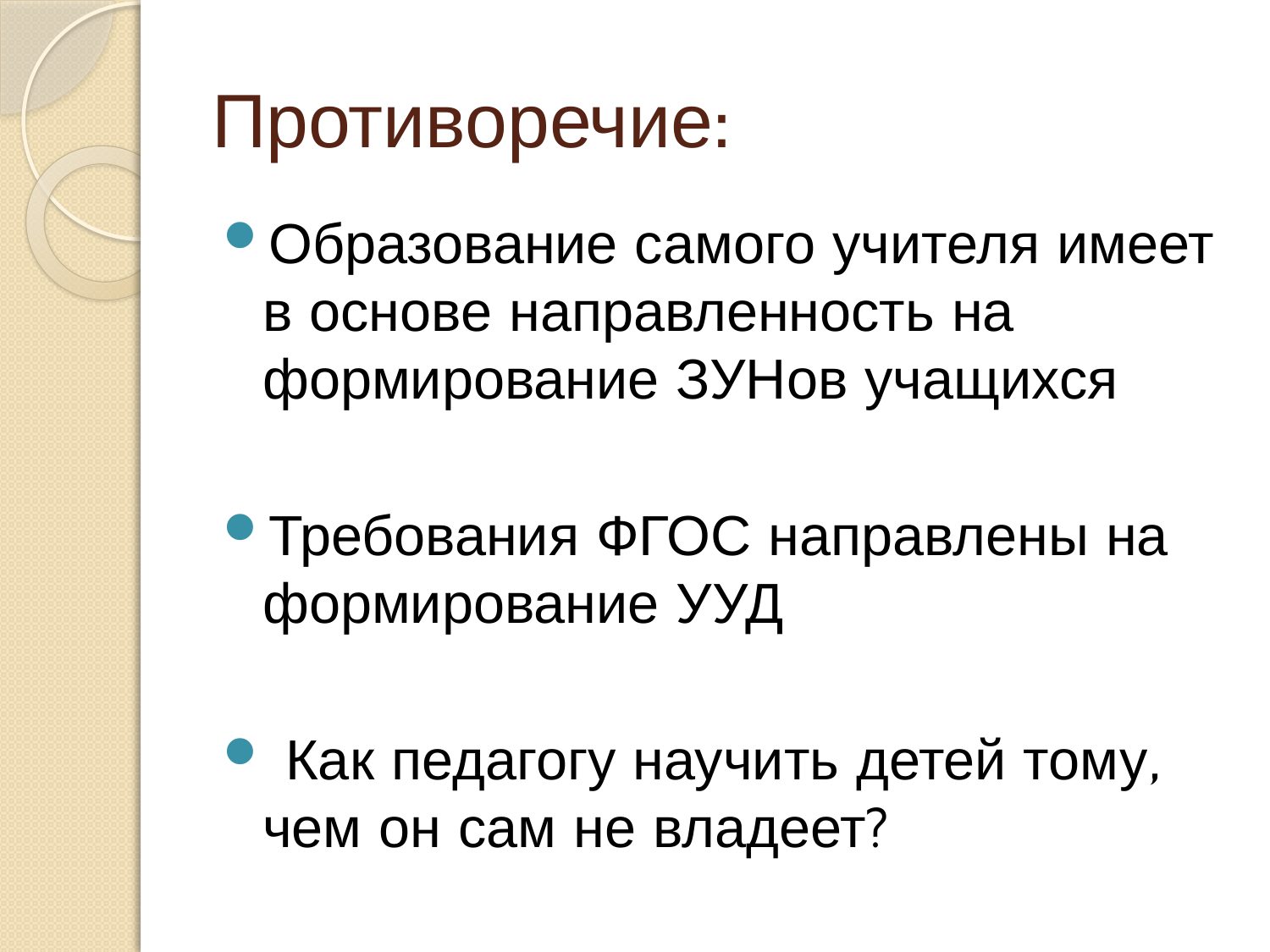

# Противоречие:
Образование самого учителя имеет в основе направленность на формирование ЗУНов учащихся

Требования ФГОС направлены на формирование УУД

 Как педагогу научить детей тому, чем он сам не владеет?